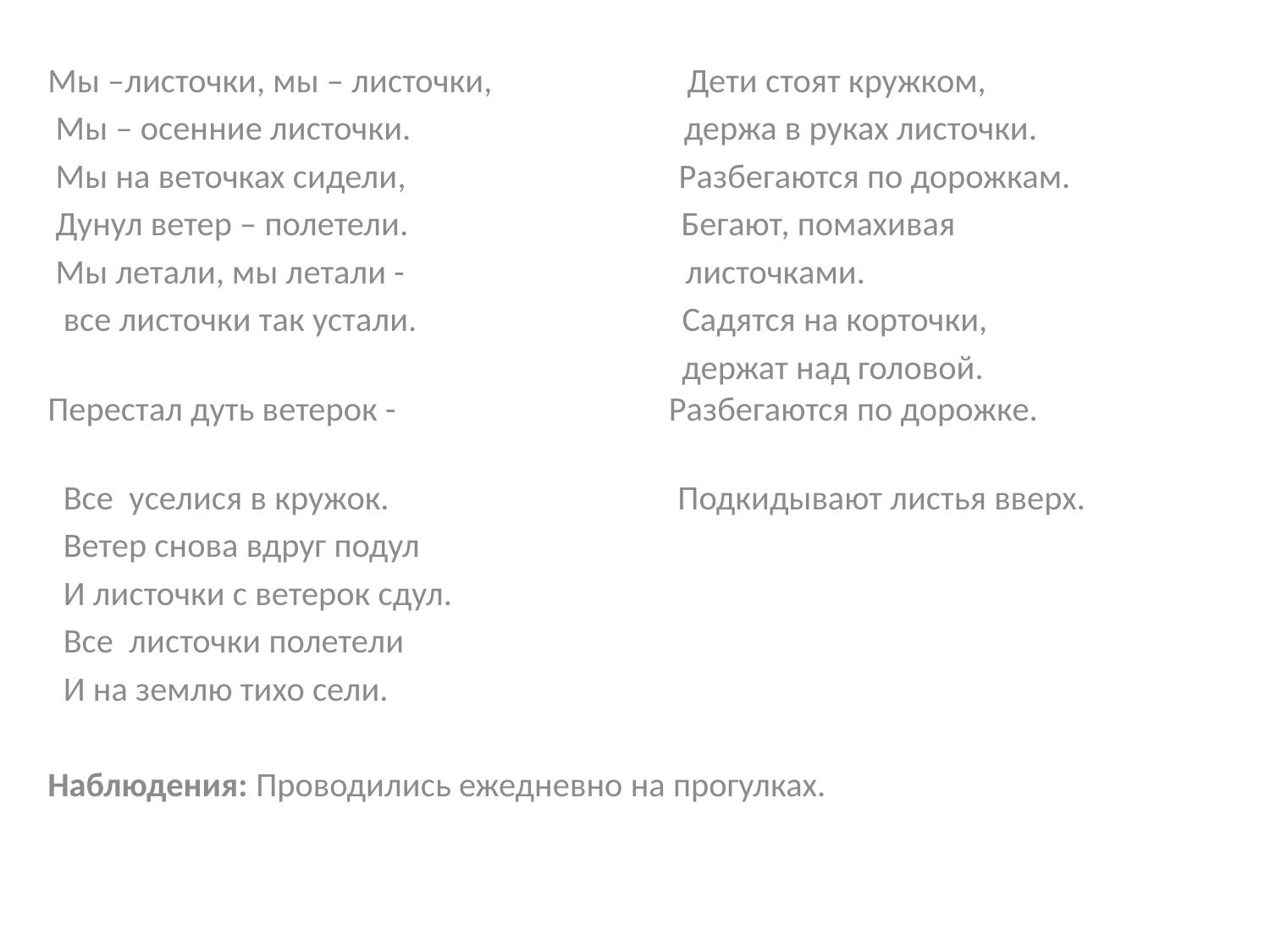

Мы –листочки, мы – листочки,                         Дети стоят кружком,
 Мы – осенние листочки.                                   держа в руках листочки.
 Мы на веточках сидели,                                   Разбегаются по дорожкам.
 Дунул ветер – полетели.                                   Бегают, помахивая
 Мы летали, мы летали -                                    листочками.
  все листочки так устали.                                  Садятся на корточки,
                                                                                 держат над головой.                        Перестал дуть ветерок -                                   Разбегаются по дорожке.
  Все  уселися в кружок.                                     Подкидывают листья вверх.
  Ветер снова вдруг подул
  И листочки с ветерок сдул.
  Все  листочки полетели
  И на землю тихо сели.

Наблюдения: Проводились ежедневно на прогулках.